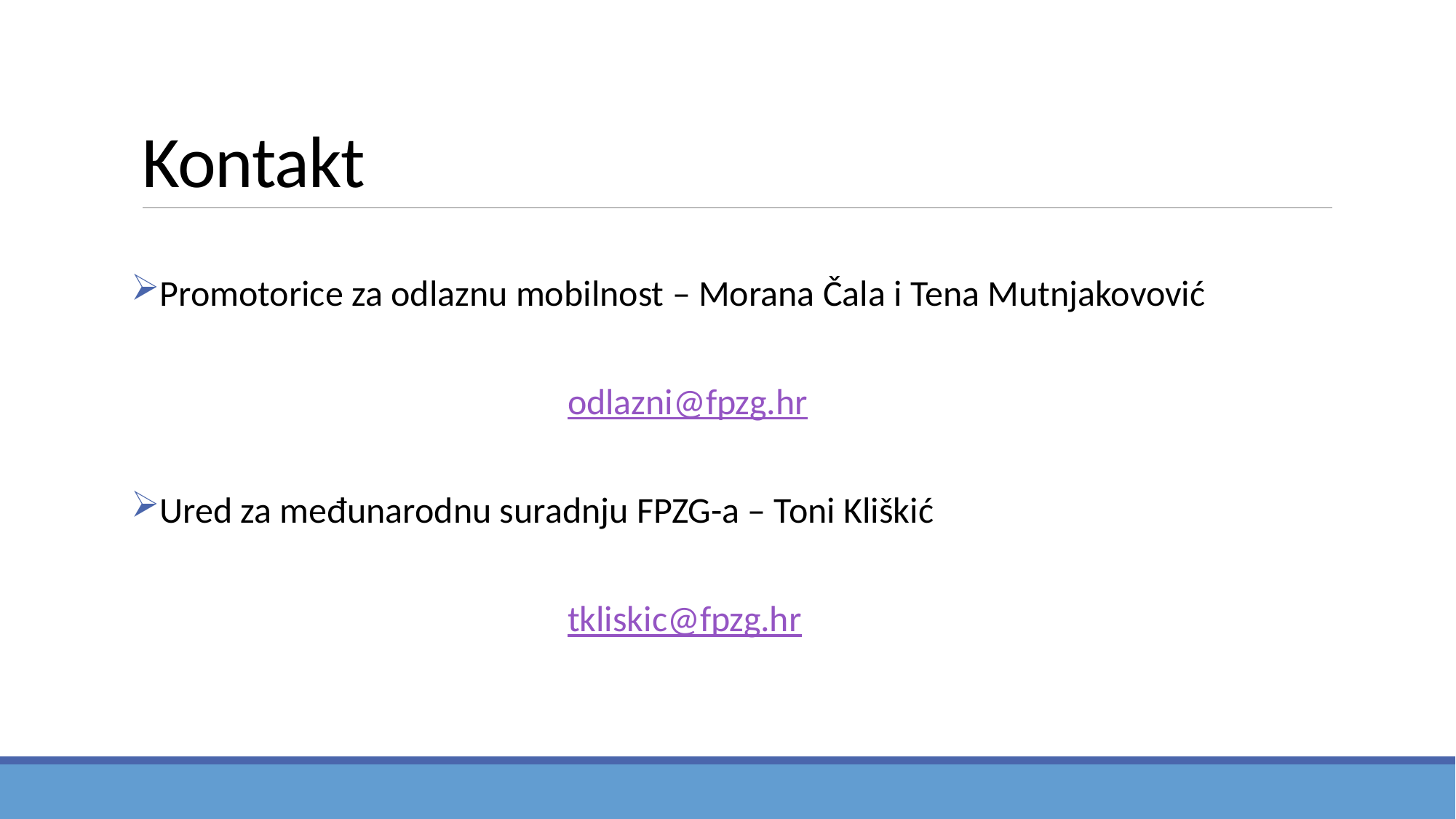

# Kontakt
Promotorice za odlaznu mobilnost – Morana Čala i Tena Mutnjakovović
				odlazni@fpzg.hr
Ured za međunarodnu suradnju FPZG-a – Toni Kliškić
				tkliskic@fpzg.hr